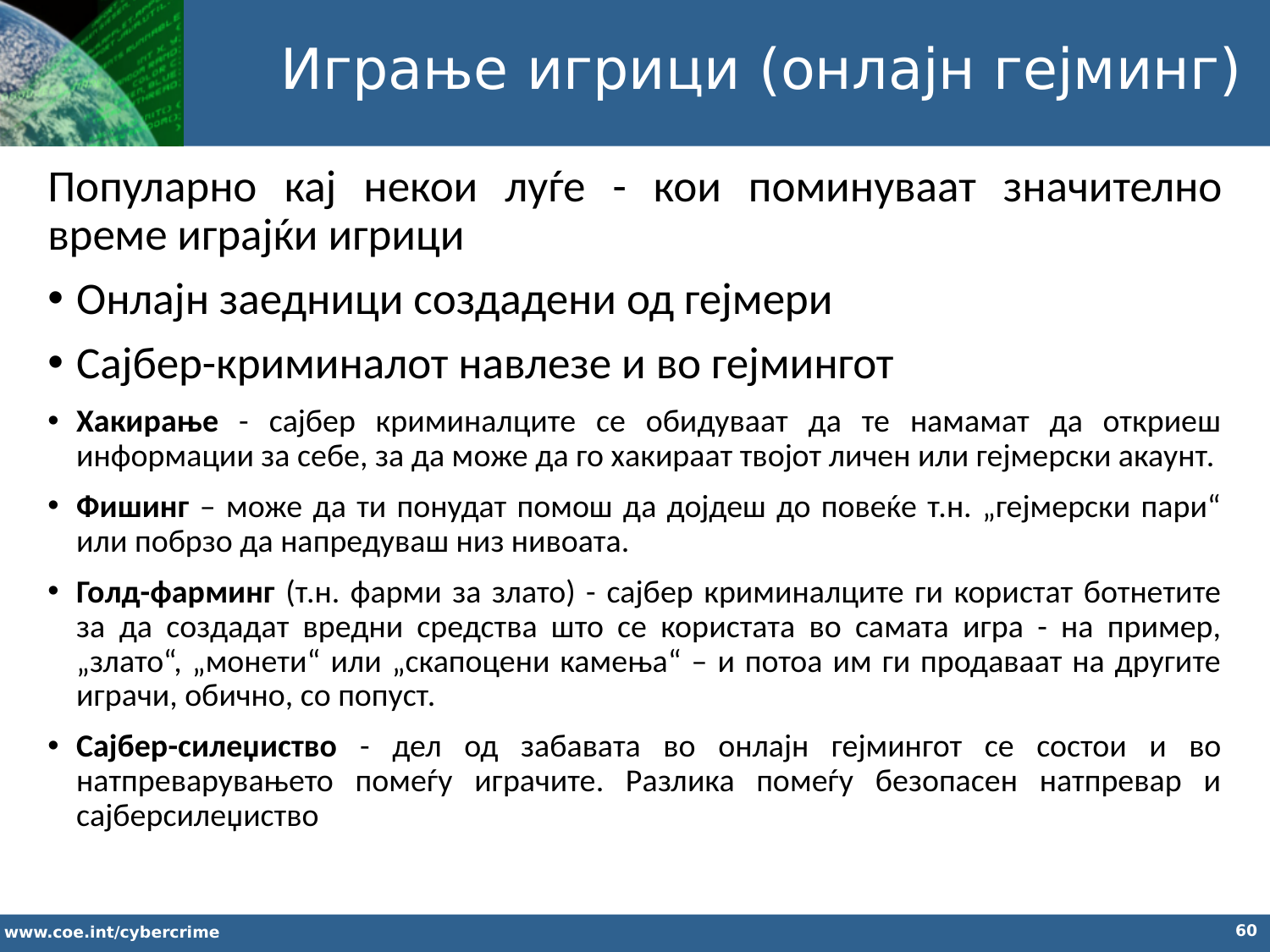

Играње игрици (онлајн гејминг)
Популарно кај некои луѓе - кои поминуваат значително време играјќи игрици
Онлајн заедници создадени од гејмери
Сајбер-криминалот навлезе и во гејмингот
Хакирање - сајбер криминалците се обидуваат да те намамат да откриеш информации за себе, за да може да го хакираат твојот личен или гејмерски акаунт.
Фишинг – може да ти понудат помош да дојдеш до повеќе т.н. „гејмерски пари“ или побрзо да напредуваш низ нивоата.
Голд-фарминг (т.н. фарми за злато) - сајбер криминалците ги користат ботнетите за да создадат вредни средства што се користата во самата игра - на пример, „злато“, „монети“ или „скапоцени камења“ – и потоа им ги продаваат на другите играчи, обично, со попуст.
Сајбер-силеџиство - дел од забавата во онлајн гејмингот се состои и во натпреварувањето помеѓу играчите. Разлика помеѓу безопасен натпревар и сајберсилеџиство